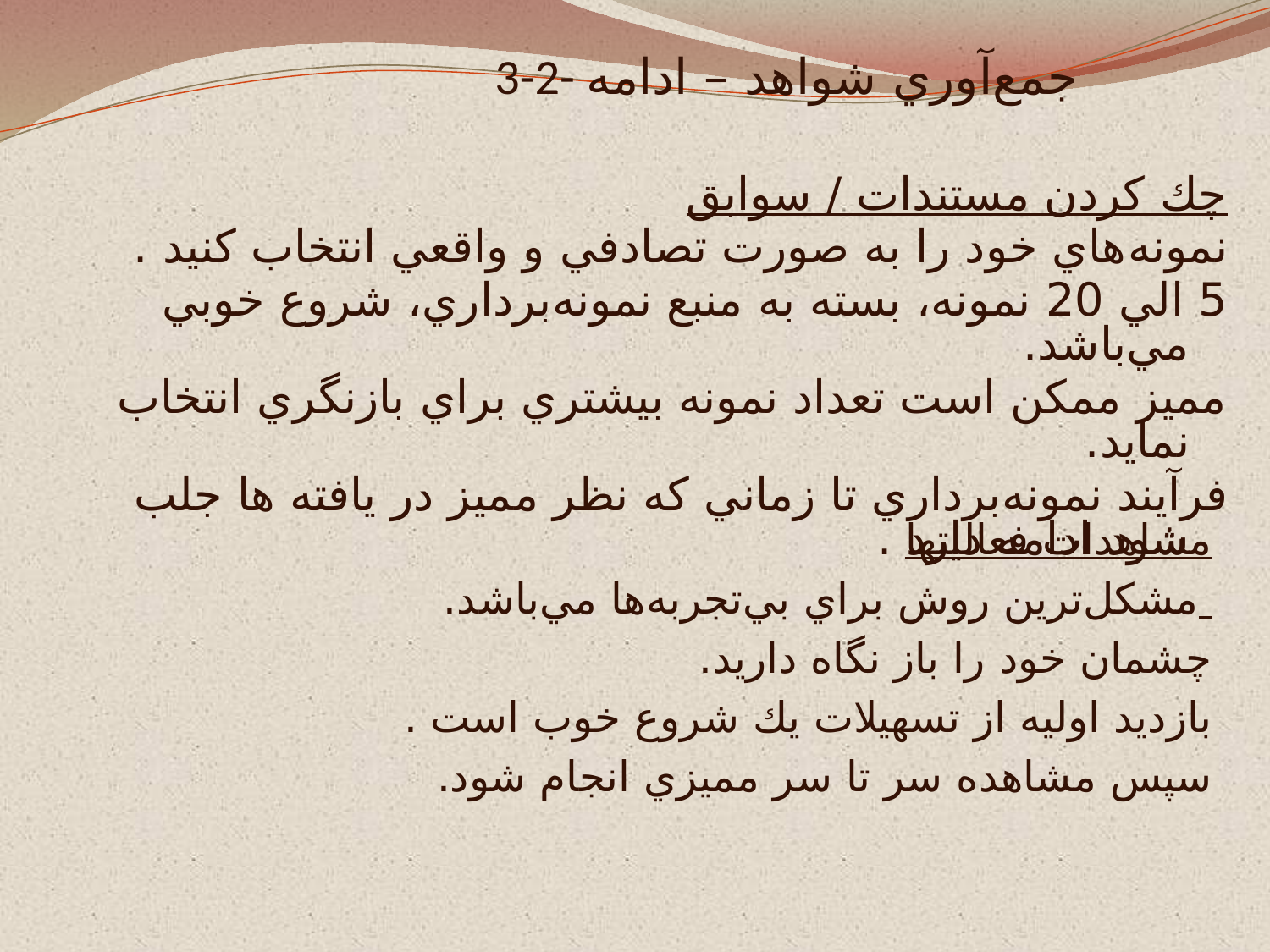

# 3-2- جمع‌آوري شواهد – ادامه
چك كردن مستندات / سوابق
نمونه‌هاي خود را به صورت تصادفي و واقعي انتخاب كنيد .
5 الي 20 نمونه، بسته به منبع نمونه‌برداري، شروع خوبي مي‌باشد.
مميز ممكن است تعداد نمونه بيشتري براي بازنگري انتخاب نمايد.
فرآيند نمونه‌برداري تا زماني كه نظر مميز در يافته ها جلب شود ادامه دارد .
مشاهدات فعاليتها
 مشكل‌ترين روش براي بي‌تجربه‌ها مي‌باشد.
چشمان خود را باز نگاه داريد.
بازديد اوليه از تسهيلات يك شروع خوب است .
سپس مشاهده سر تا سر مميزي انجام شود.